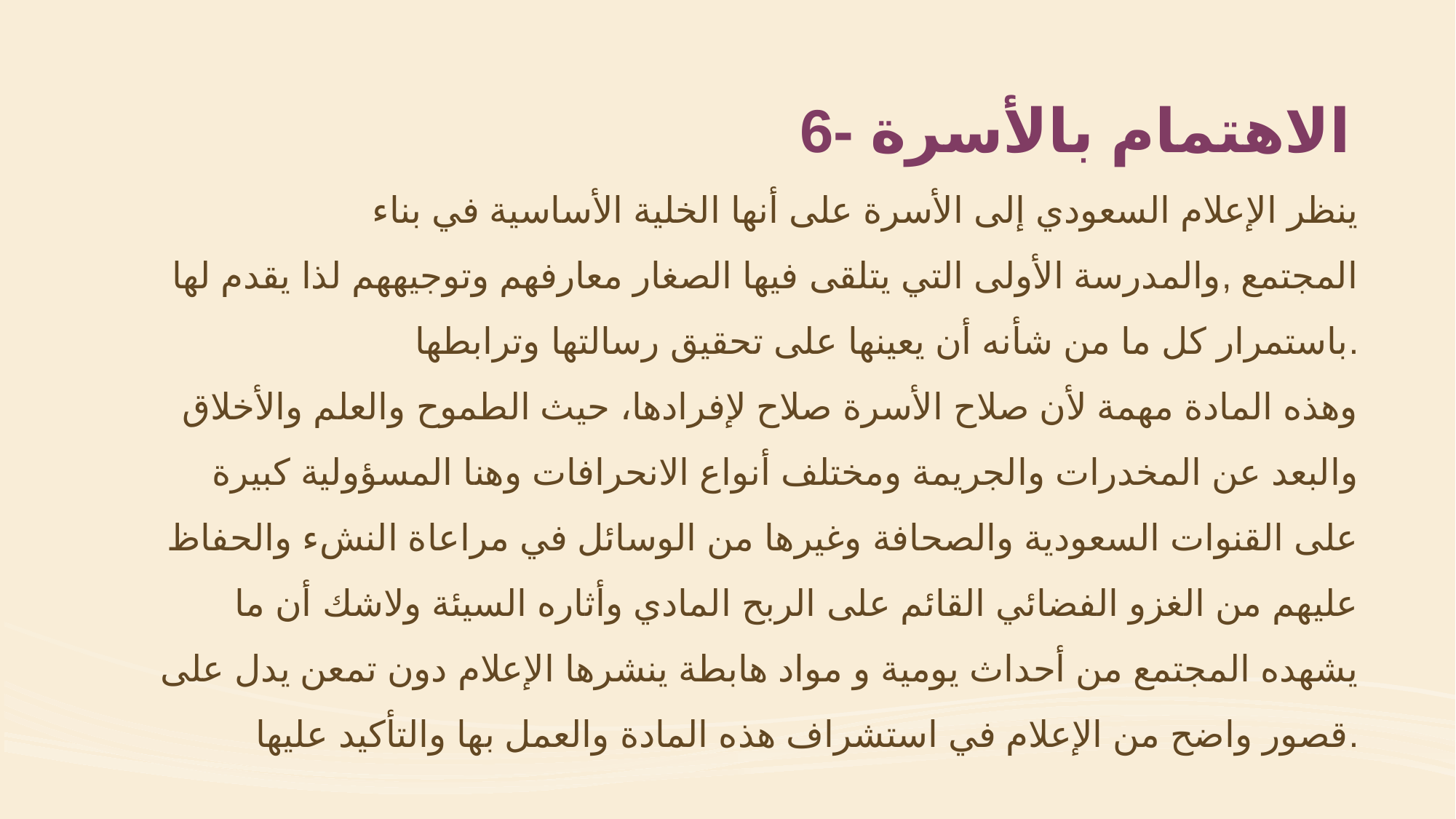

6- الاهتمام بالأسرة
ينظر الإعلام السعودي إلى الأسرة على أنها الخلية الأساسية في بناء المجتمع ,والمدرسة الأولى التي يتلقى فيها الصغار معارفهم وتوجيههم لذا يقدم لها باستمرار كل ما من شأنه أن يعينها على تحقيق رسالتها وترابطها.
وهذه المادة مهمة لأن صلاح الأسرة صلاح لإفرادها، حيث الطموح والعلم والأخلاق والبعد عن المخدرات والجريمة ومختلف أنواع الانحرافات وهنا المسؤولية كبيرة على القنوات السعودية والصحافة وغيرها من الوسائل في مراعاة النشء والحفاظ عليهم من الغزو الفضائي القائم على الربح المادي وأثاره السيئة ولاشك أن ما يشهده المجتمع من أحداث يومية و مواد هابطة ينشرها الإعلام دون تمعن يدل على قصور واضح من الإعلام في استشراف هذه المادة والعمل بها والتأكيد عليها.